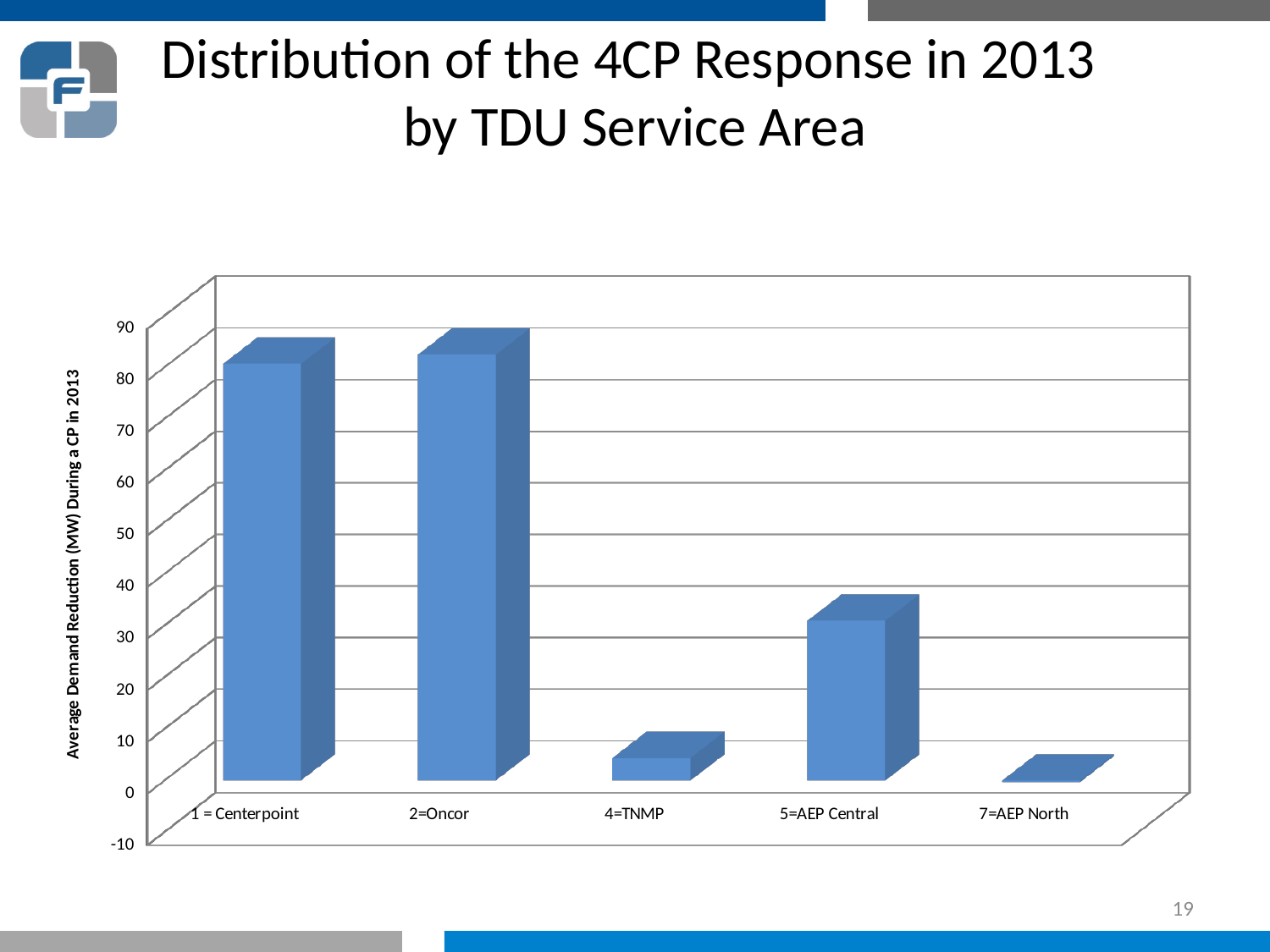

# Distribution of the 4CP Response in 2013 by TDU Service Area

[unsupported chart]

19